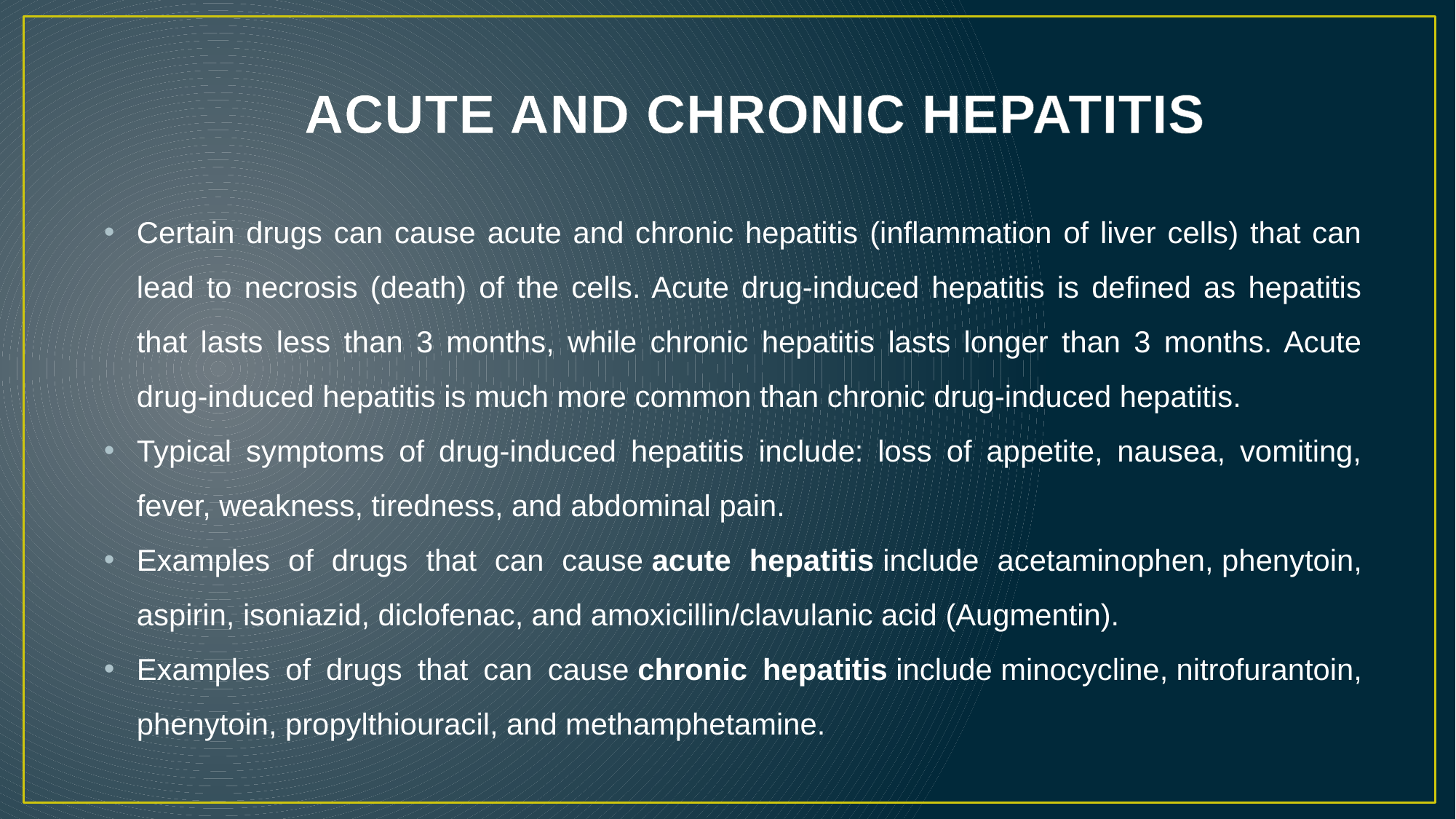

# Acute and chronic hepatitis
Certain drugs can cause acute and chronic hepatitis (inflammation of liver cells) that can lead to necrosis (death) of the cells. Acute drug-induced hepatitis is defined as hepatitis that lasts less than 3 months, while chronic hepatitis lasts longer than 3 months. Acute drug-induced hepatitis is much more common than chronic drug-induced hepatitis.
Typical symptoms of drug-induced hepatitis include: loss of appetite, nausea, vomiting, fever, weakness, tiredness, and abdominal pain.
Examples of drugs that can cause acute hepatitis include acetaminophen, phenytoin, aspirin, isoniazid, diclofenac, and amoxicillin/clavulanic acid (Augmentin).
Examples of drugs that can cause chronic hepatitis include minocycline, nitrofurantoin, phenytoin, propylthiouracil, and methamphetamine.